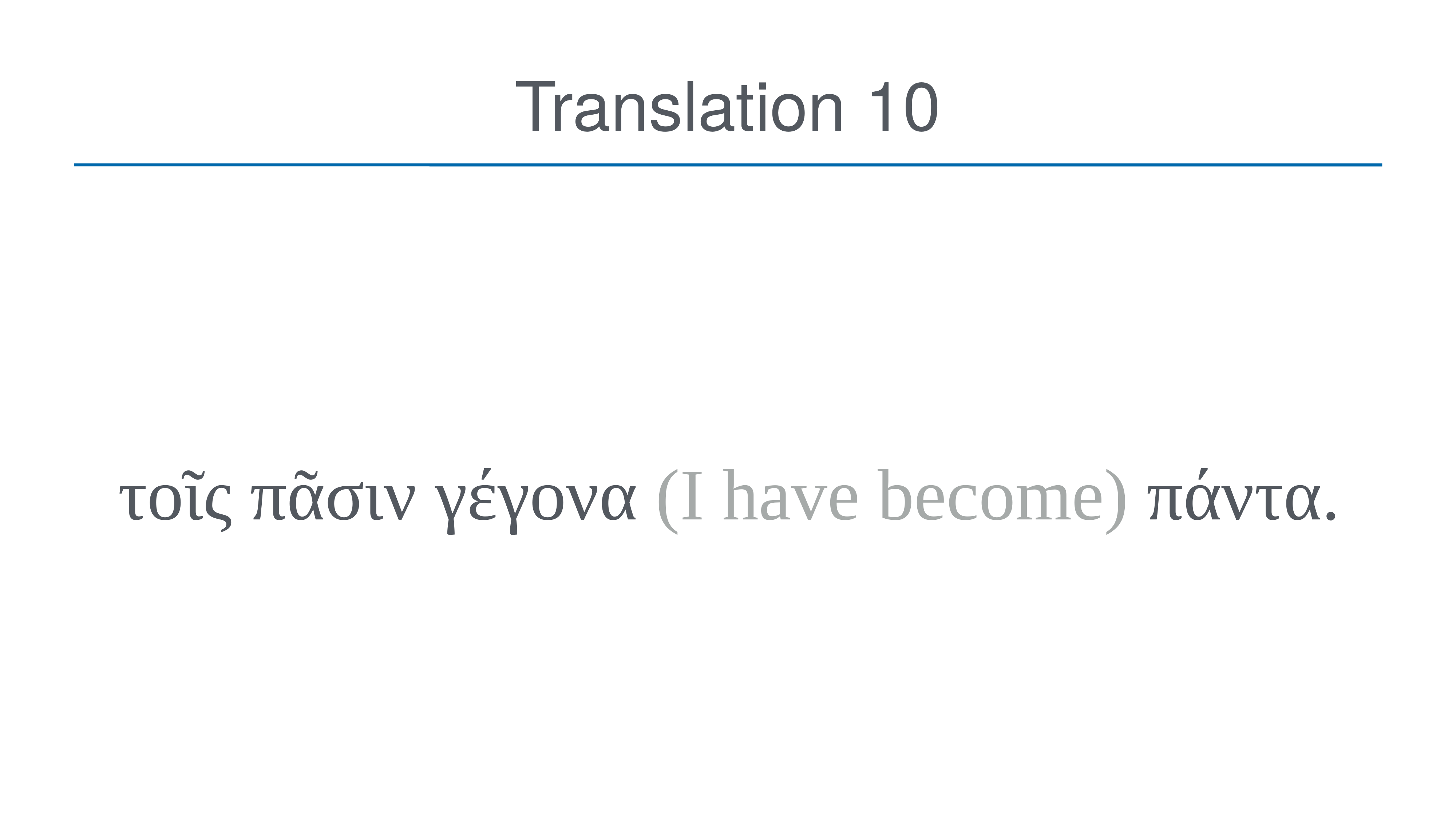

# Translation 10
τοῖς πᾶσιν γέγονα (I have become) πάντα.